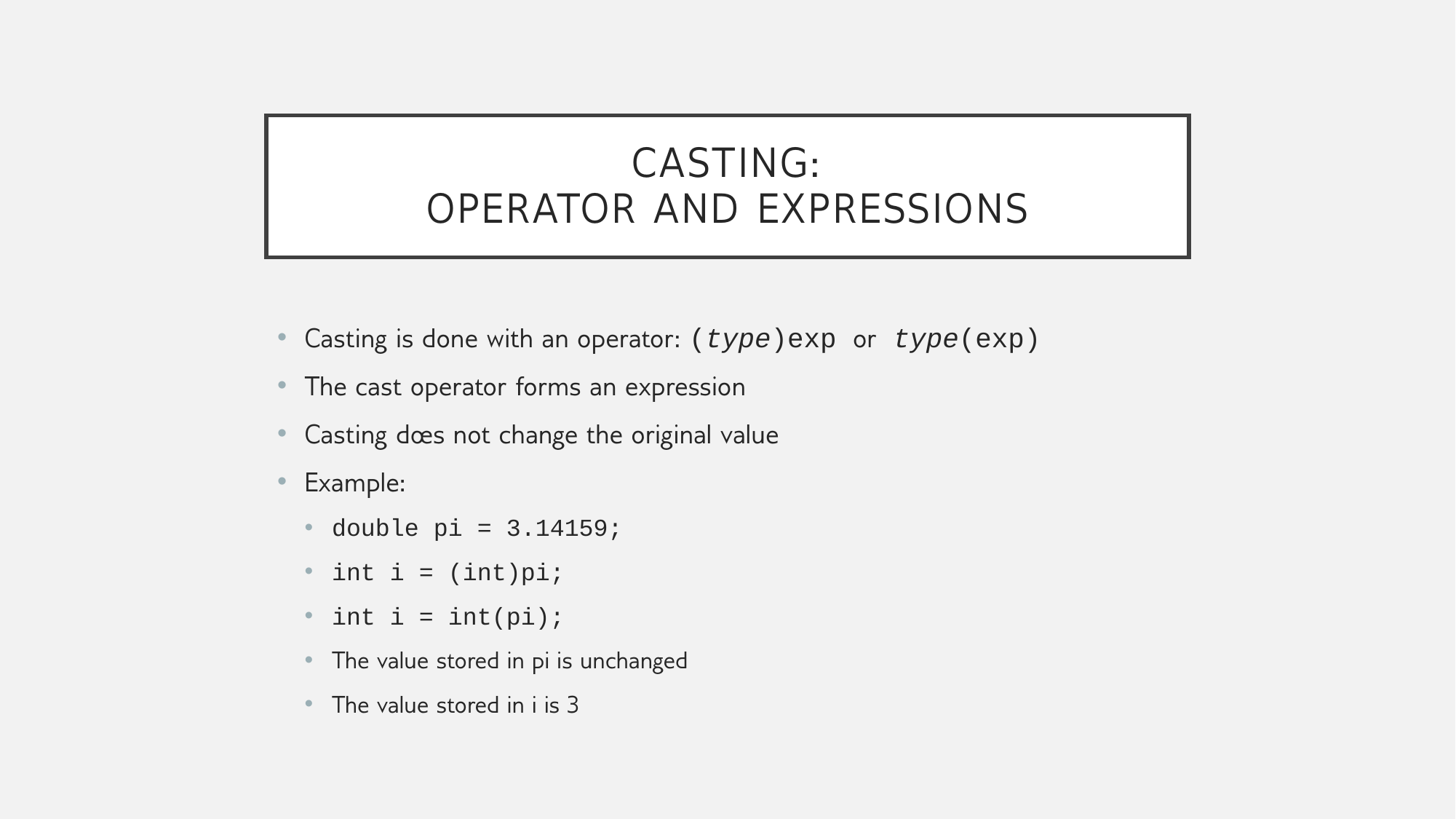

# Casting: Operator and Expressions
Casting is done with an operator: (type)exp or type(exp)
The cast operator forms an expression
Casting does not change the original value
Example:
double pi = 3.14159;
int i = (int)pi;
int i = int(pi);
The value stored in pi is unchanged
The value stored in i is 3